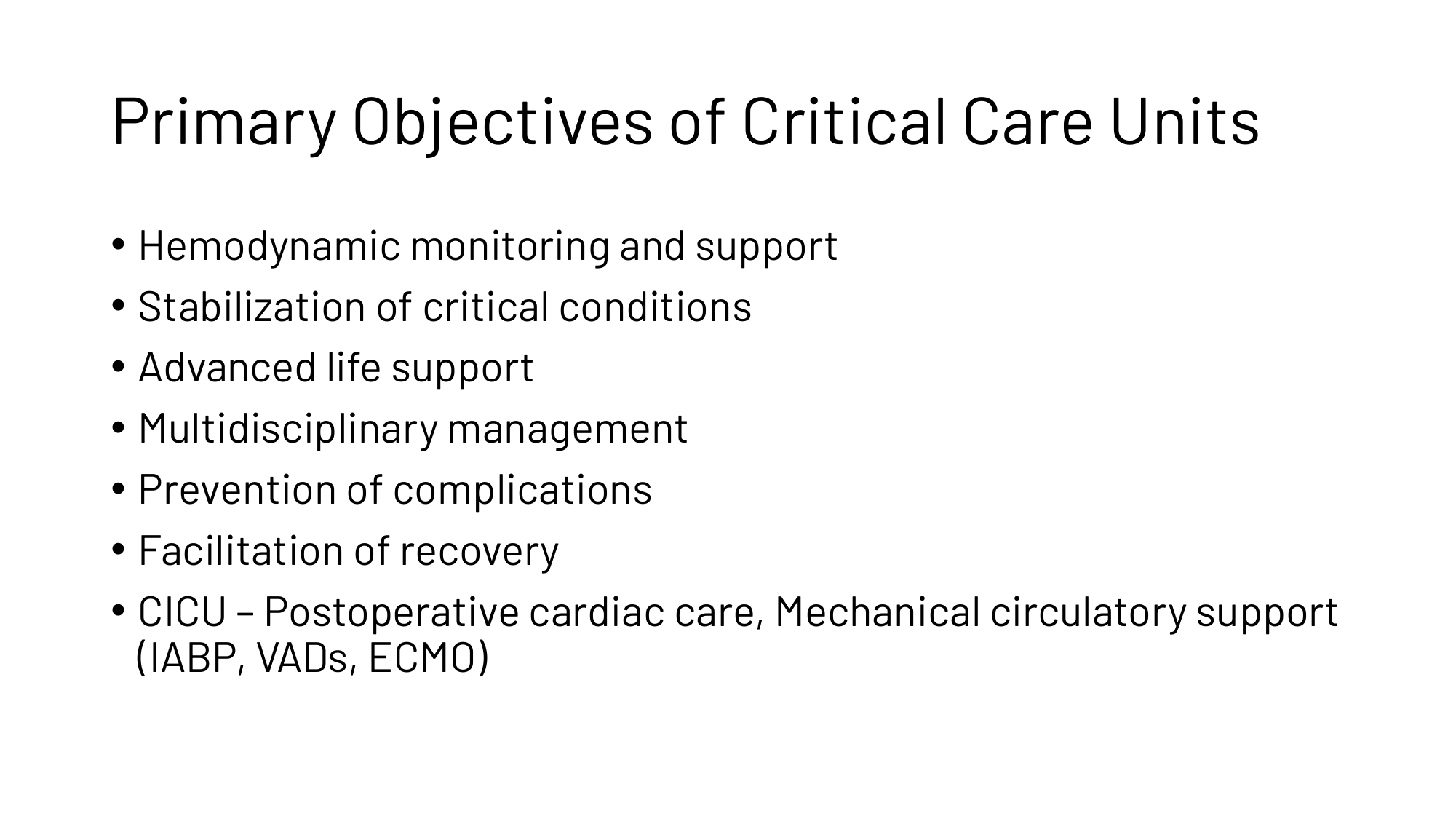

# Primary Objectives of Critical Care Units
Hemodynamic monitoring and support
Stabilization of critical conditions
Advanced life support
Multidisciplinary management
Prevention of complications
Facilitation of recovery
CICU – Postoperative cardiac care, Mechanical circulatory support (IABP, VADs, ECMO)